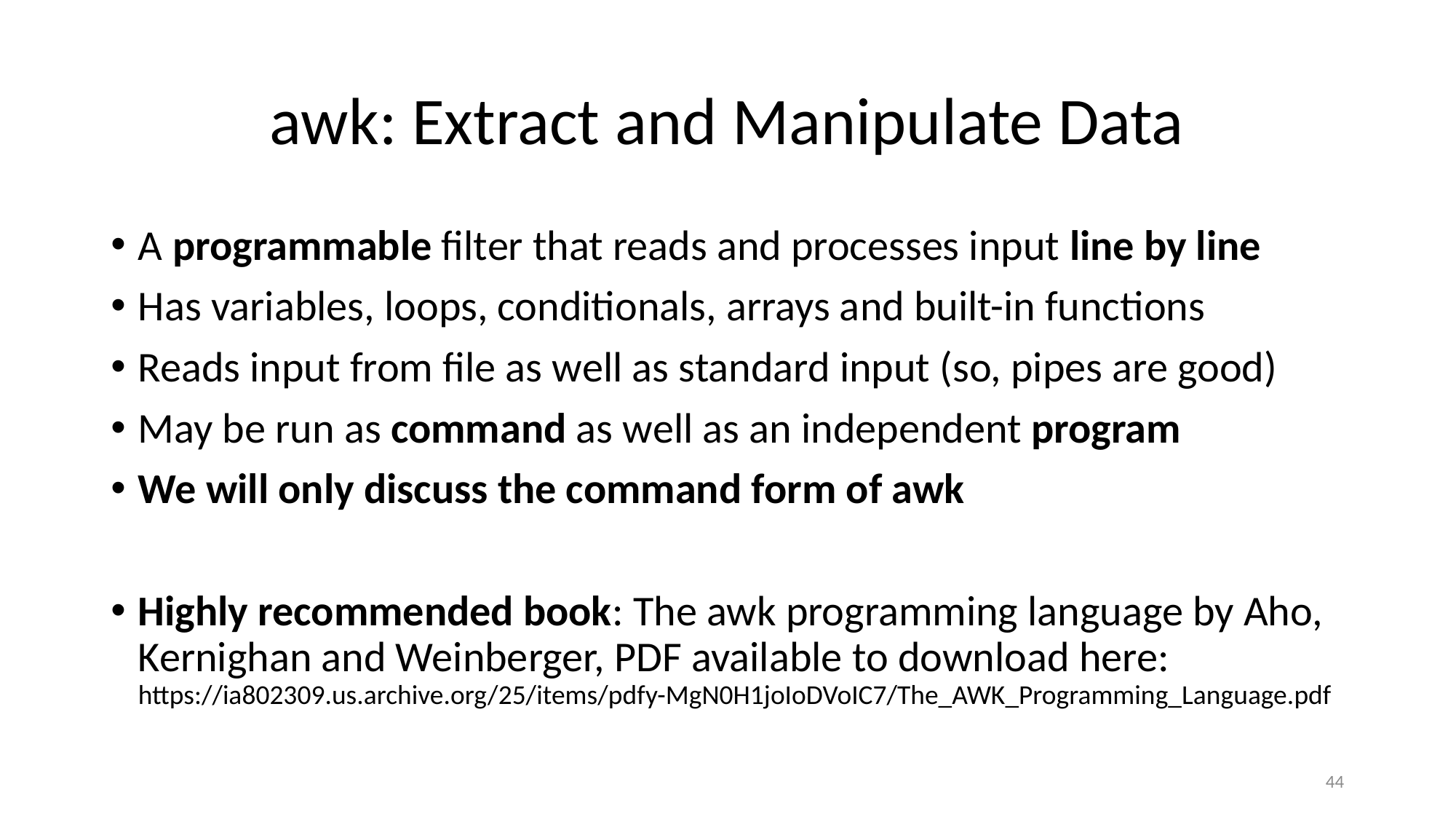

# awk: Extract and Manipulate Data
A programmable filter that reads and processes input line by line
Has variables, loops, conditionals, arrays and built-in functions
Reads input from file as well as standard input (so, pipes are good)
May be run as command as well as an independent program
We will only discuss the command form of awk

Highly recommended book: The awk programming language by Aho, Kernighan and Weinberger, PDF available to download here: https://ia802309.us.archive.org/25/items/pdfy-MgN0H1joIoDVoIC7/The_AWK_Programming_Language.pdf

44